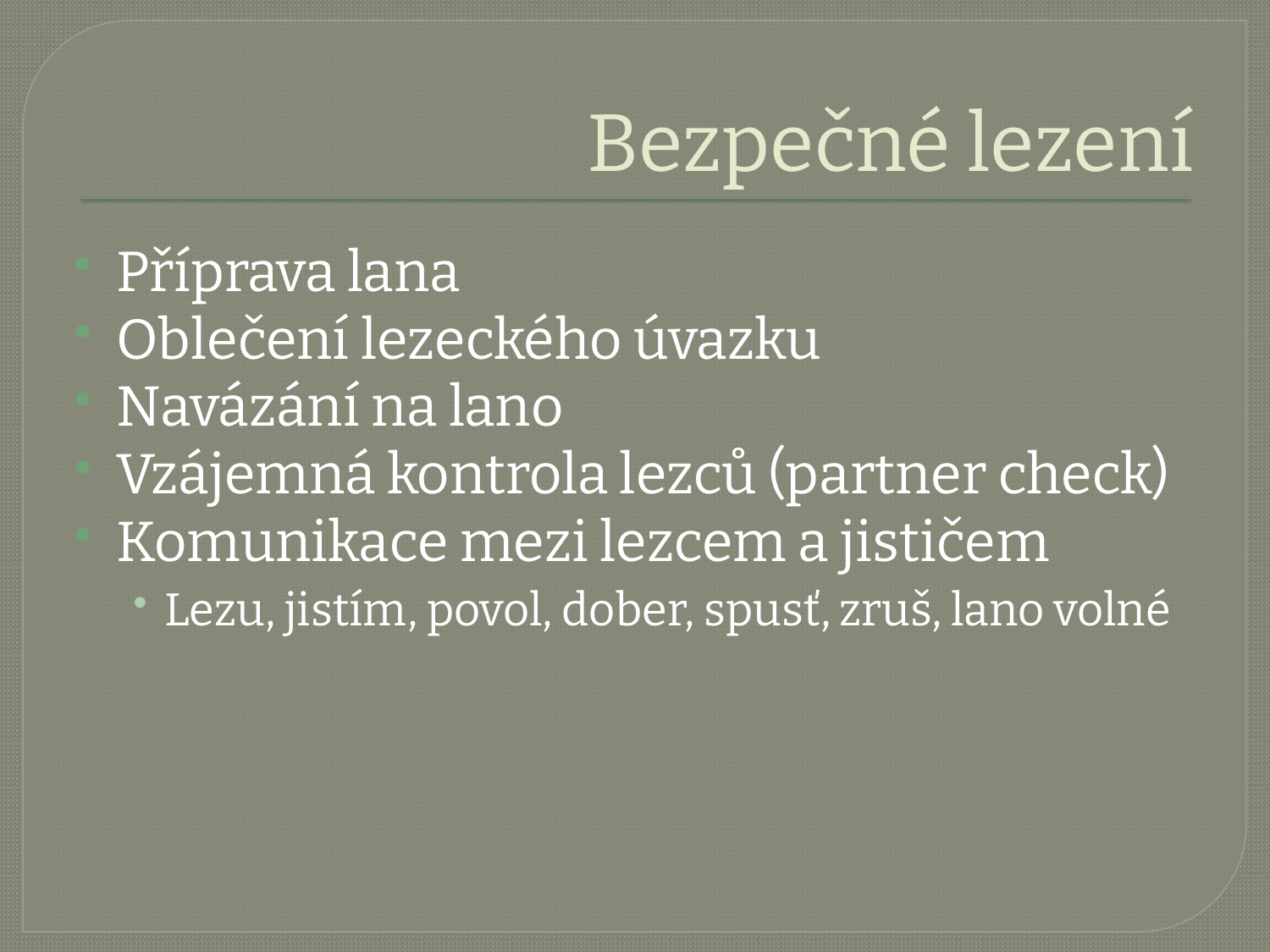

# Bezpečné lezení
Příprava lana
Oblečení lezeckého úvazku
Navázání na lano
Vzájemná kontrola lezců (partner check)
Komunikace mezi lezcem a jističem
Lezu, jistím, povol, dober, spusť, zruš, lano volné